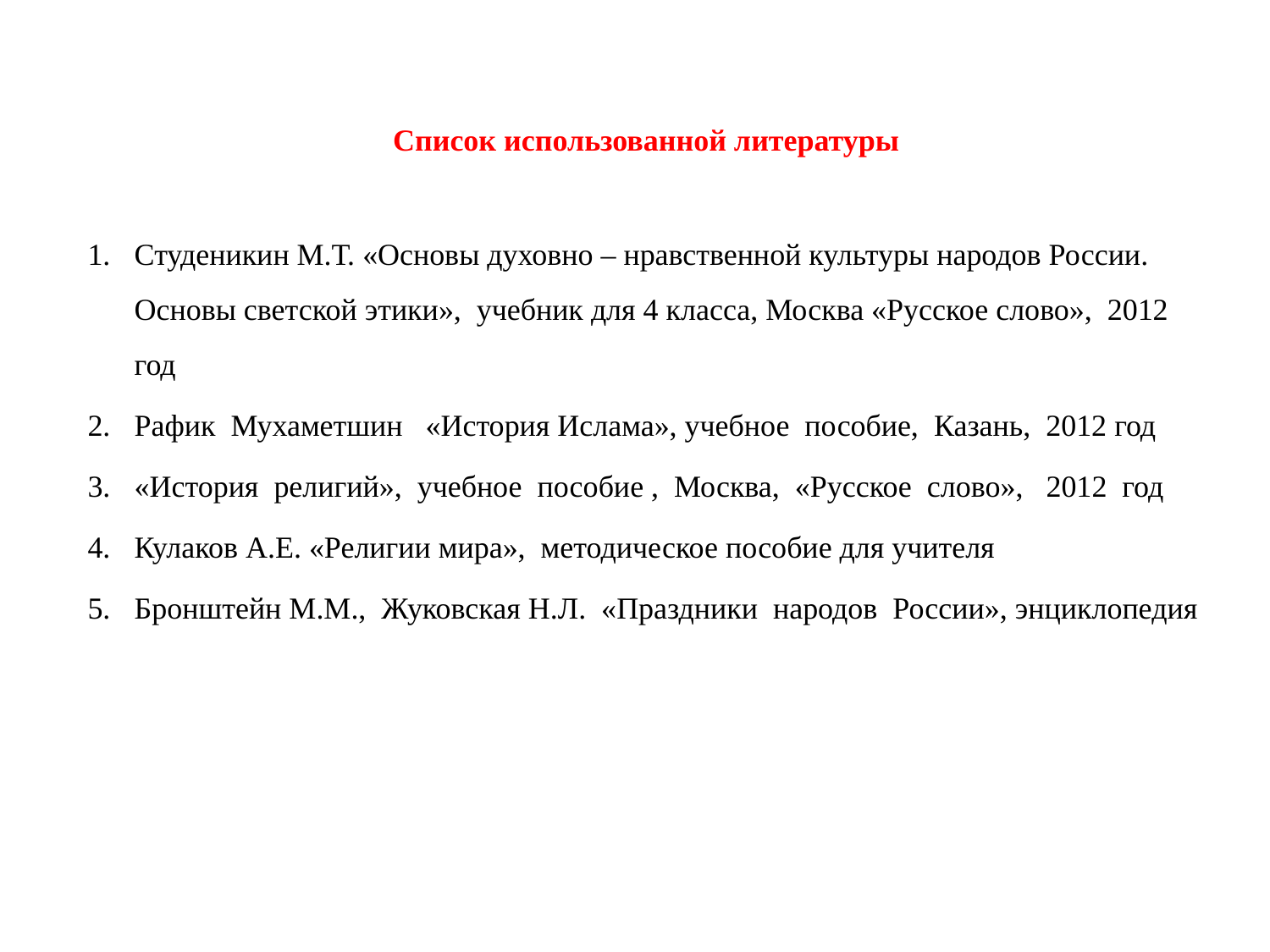

Список использованной литературы

Студеникин М.Т. «Основы духовно – нравственной культуры народов России. Основы светской этики»,  учебник для 4 класса, Москва «Русское слово»,  2012 год
Рафик  Мухаметшин   «История Ислама», учебное  пособие,  Казань,  2012 год
«История  религий»,  учебное  пособие ,  Москва,  «Русское  слово»,   2012  год
Кулаков А.Е. «Религии мира»,  методическое пособие для учителя
Бронштейн М.М.,  Жуковская Н.Л.  «Праздники  народов  России», энциклопедия